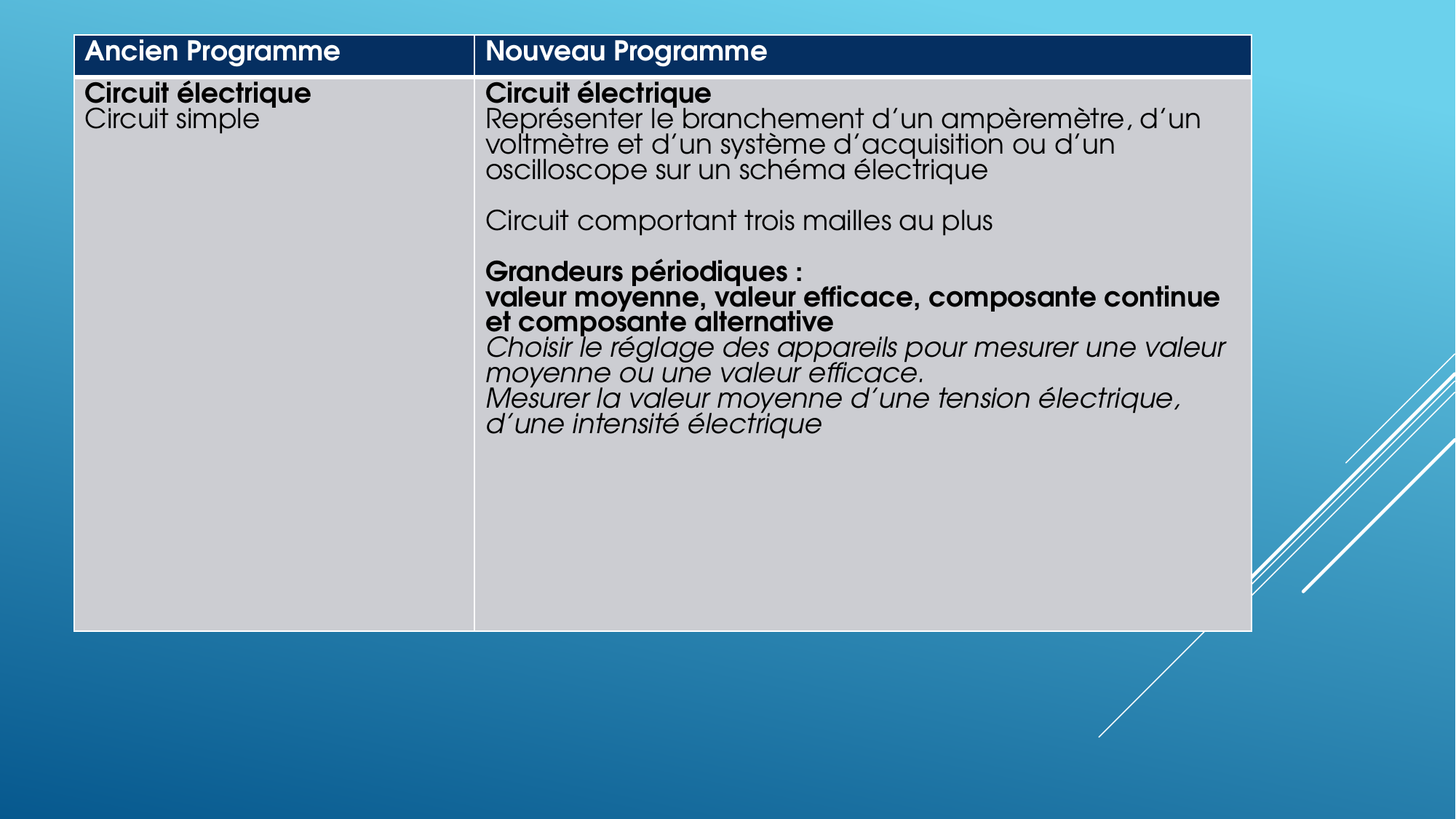

| Ancien Programme | Nouveau Programme |
| --- | --- |
| Circuit électrique Circuit simple | Circuit électrique Représenter le branchement d’un ampèremètre, d’un voltmètre et d’un système d’acquisition ou d’un oscilloscope sur un schéma électrique Circuit comportant trois mailles au plus Grandeurs périodiques : valeur moyenne, valeur efficace, composante continue et composante alternative Choisir le réglage des appareils pour mesurer une valeur moyenne ou une valeur efficace. Mesurer la valeur moyenne d’une tension électrique, d’une intensité électrique |